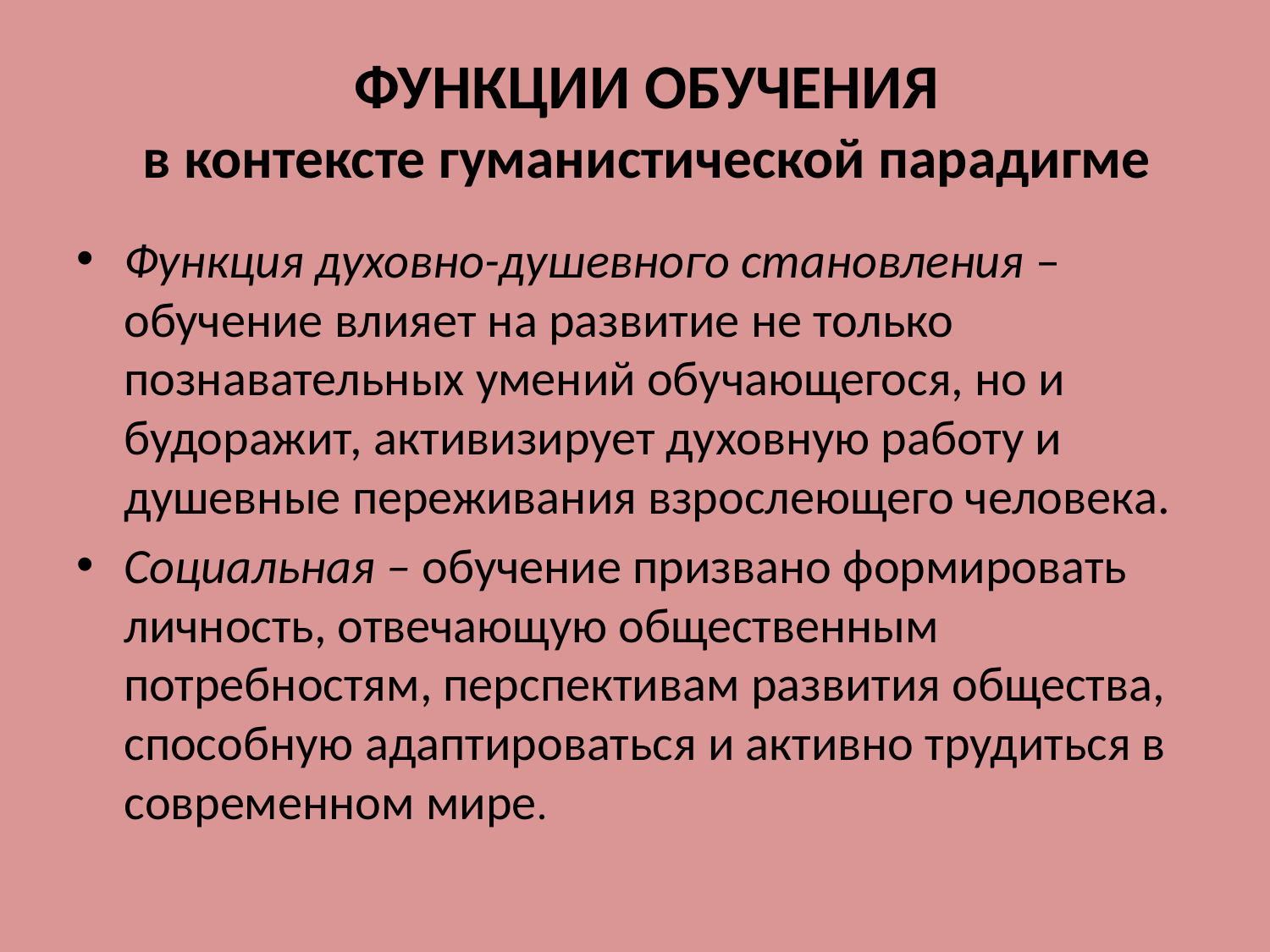

# ФУНКЦИИ ОБУЧЕНИЯ в контексте гуманистической парадигме
Функция духовно-душевного становления – обучение влияет на развитие не только познавательных умений обучающегося, но и будоражит, активизирует духовную работу и душевные переживания взрослеющего человека.
Социальная – обучение призвано формировать личность, отвечающую общественным потребностям, перспективам развития общества, способную адаптироваться и активно трудиться в современном мире.